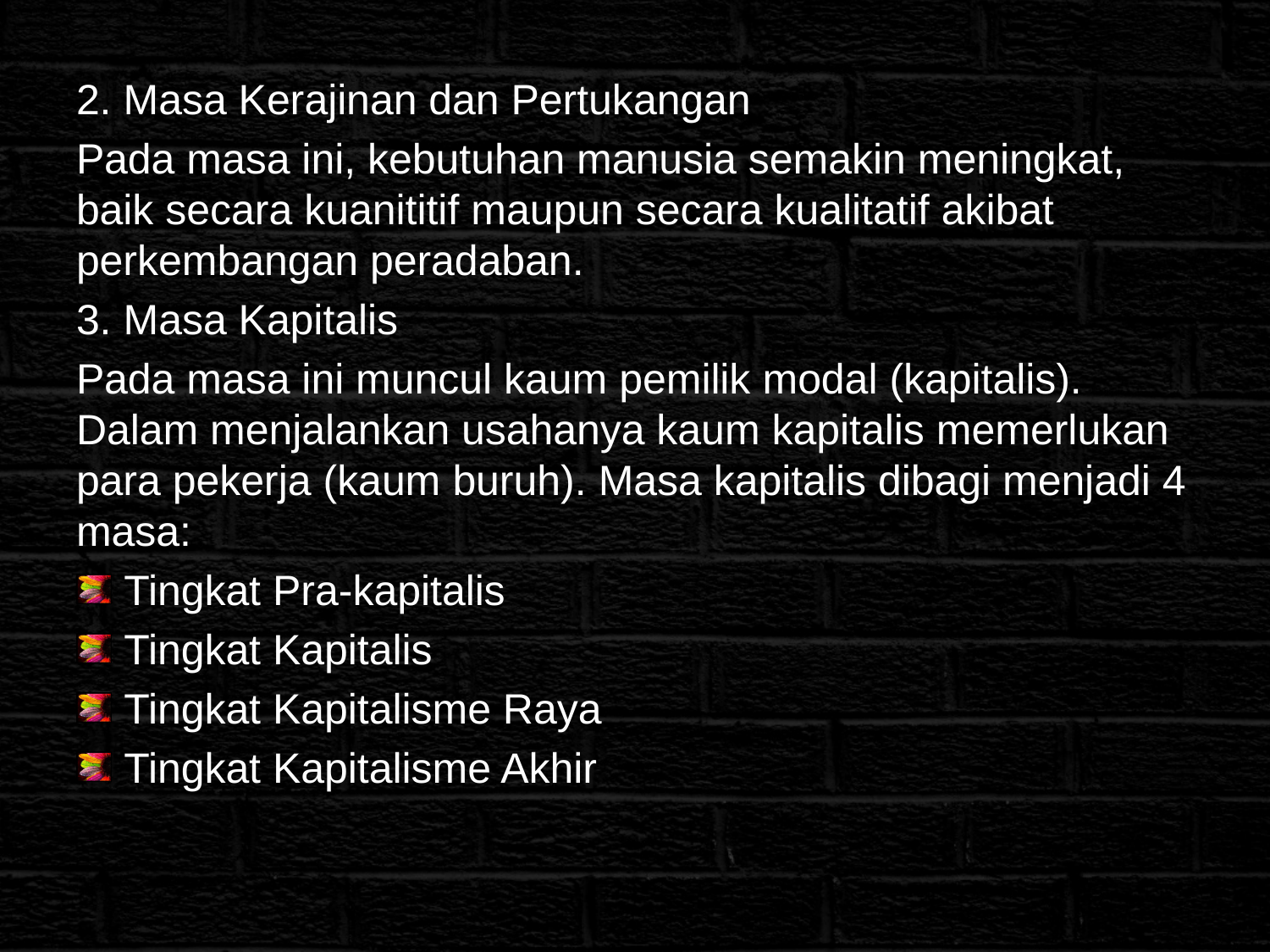

#
2. Masa Kerajinan dan Pertukangan
Pada masa ini, kebutuhan manusia semakin meningkat, baik secara kuanititif maupun secara kualitatif akibat perkembangan peradaban.
3. Masa Kapitalis
Pada masa ini muncul kaum pemilik modal (kapitalis). Dalam menjalankan usahanya kaum kapitalis memerlukan para pekerja (kaum buruh). Masa kapitalis dibagi menjadi 4 masa:
Tingkat Pra-kapitalis
Tingkat Kapitalis
Tingkat Kapitalisme Raya
Tingkat Kapitalisme Akhir